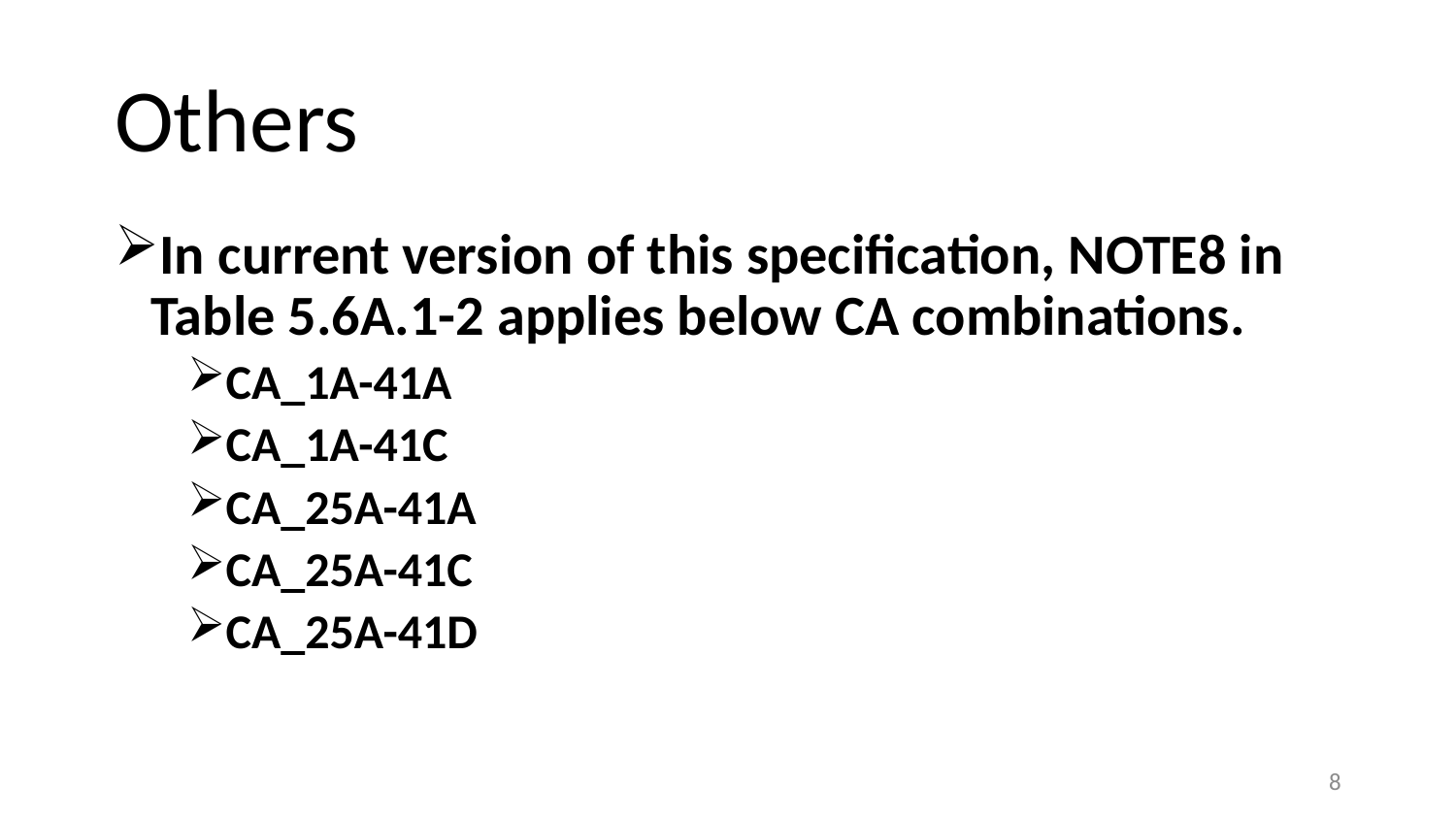

# Others
In current version of this specification, NOTE8 in Table 5.6A.1-2 applies below CA combinations.
CA_1A-41A
CA_1A-41C
CA_25A-41A
CA_25A-41C
CA_25A-41D

8